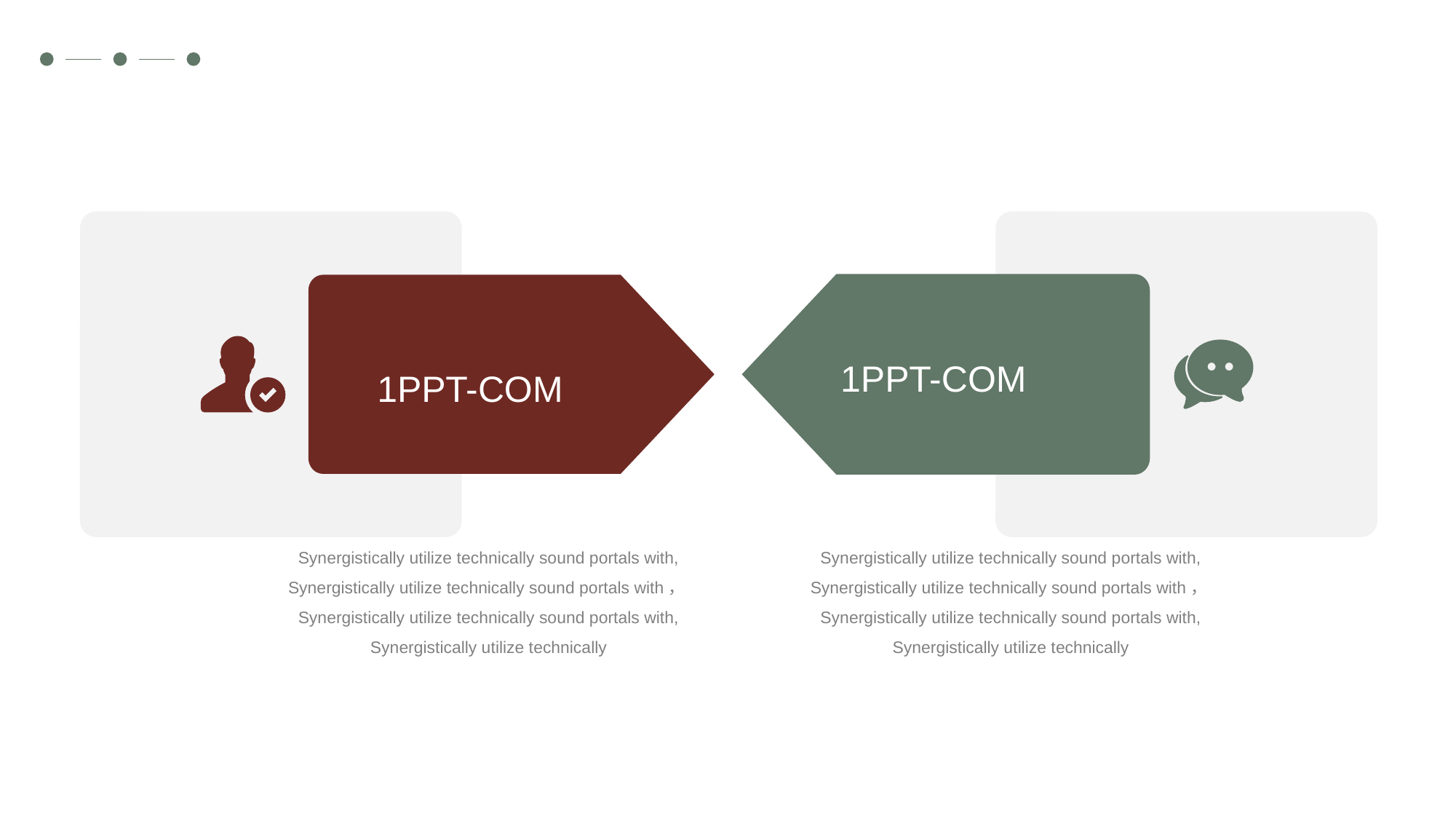

1PPT-COM
1PPT-COM
Synergistically utilize technically sound portals with, Synergistically utilize technically sound portals with，Synergistically utilize technically sound portals with, Synergistically utilize technically
Synergistically utilize technically sound portals with, Synergistically utilize technically sound portals with，Synergistically utilize technically sound portals with, Synergistically utilize technically